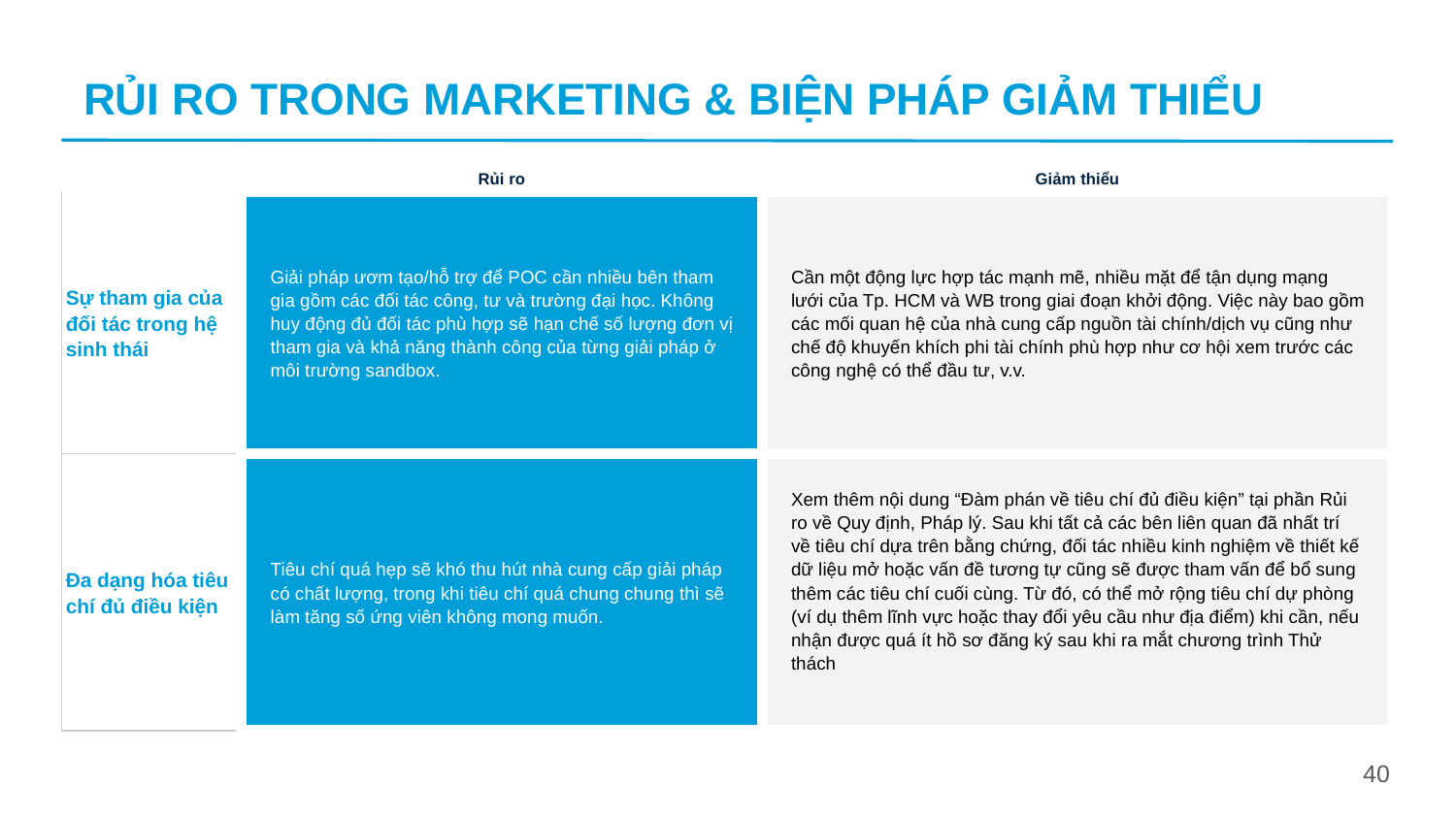

RỦI RO TRONG MARKETING & BIỆN PHÁP GIẢM THIỂU
|  | Rủi ro | Giảm thiểu |
| --- | --- | --- |
| Sự tham gia của đối tác trong hệ sinh thái | Giải pháp ươm tạo/hỗ trợ để POC cần nhiều bên tham gia gồm các đối tác công, tư và trường đại học. Không huy động đủ đối tác phù hợp sẽ hạn chế số lượng đơn vị tham gia và khả năng thành công của từng giải pháp ở môi trường sandbox. | Cần một động lực hợp tác mạnh mẽ, nhiều mặt để tận dụng mạng lưới của Tp. HCM và WB trong giai đoạn khởi động. Việc này bao gồm các mối quan hệ của nhà cung cấp nguồn tài chính/dịch vụ cũng như chế độ khuyến khích phi tài chính phù hợp như cơ hội xem trước các công nghệ có thể đầu tư, v.v. |
| Đa dạng hóa tiêu chí đủ điều kiện | Tiêu chí quá hẹp sẽ khó thu hút nhà cung cấp giải pháp có chất lượng, trong khi tiêu chí quá chung chung thì sẽ làm tăng số ứng viên không mong muốn. | Xem thêm nội dung “Đàm phán về tiêu chí đủ điều kiện” tại phần Rủi ro về Quy định, Pháp lý. Sau khi tất cả các bên liên quan đã nhất trí về tiêu chí dựa trên bằng chứng, đối tác nhiều kinh nghiệm về thiết kế dữ liệu mở hoặc vấn đề tương tự cũng sẽ được tham vấn để bổ sung thêm các tiêu chí cuối cùng. Từ đó, có thể mở rộng tiêu chí dự phòng (ví dụ thêm lĩnh vực hoặc thay đổi yêu cầu như địa điểm) khi cần, nếu nhận được quá ít hồ sơ đăng ký sau khi ra mắt chương trình Thử thách |
40